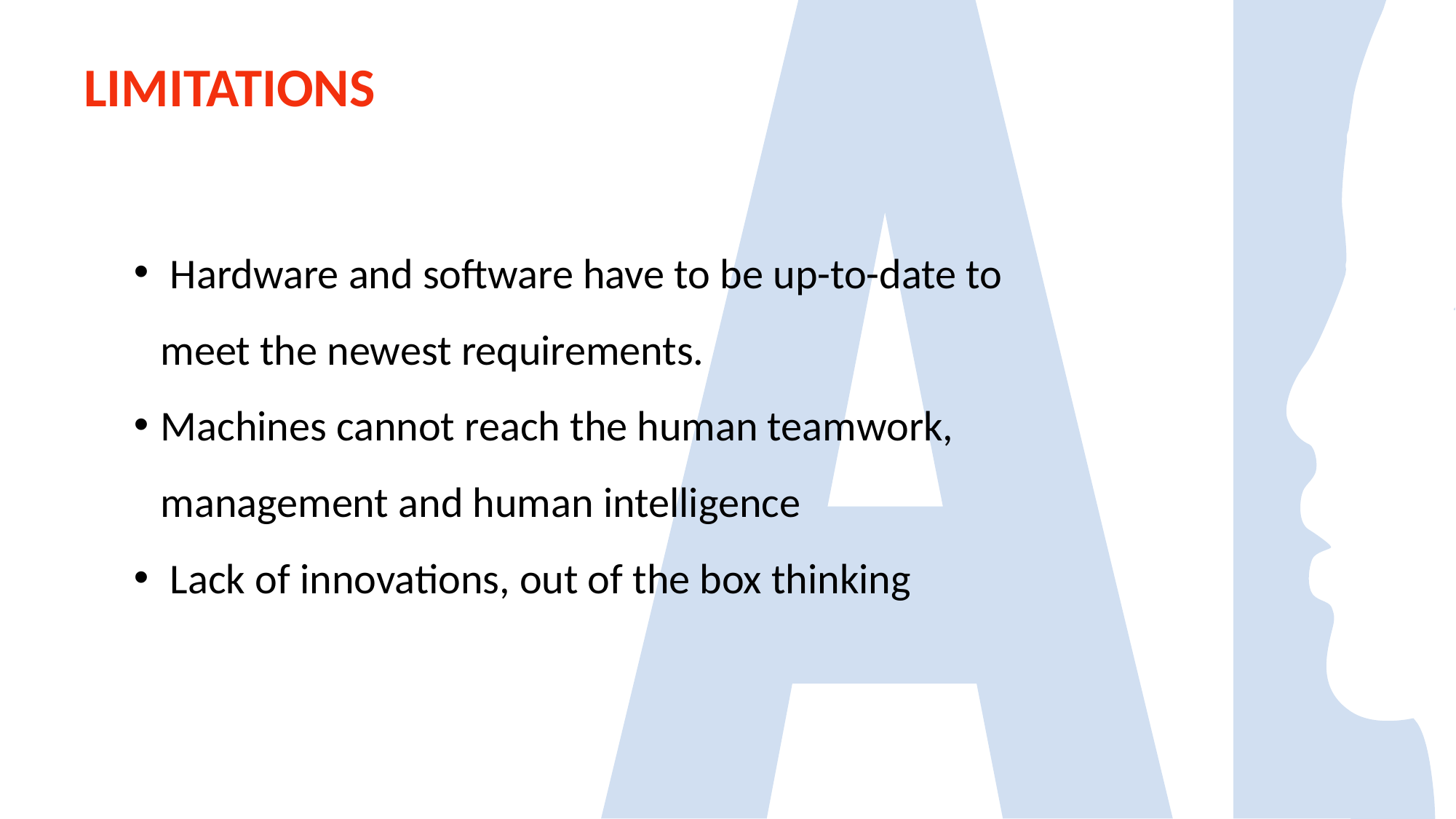

LIMITATIONS
 Hardware and software have to be up-to-date to meet the newest requirements.
Machines cannot reach the human teamwork, management and human intelligence
 Lack of innovations, out of the box thinking